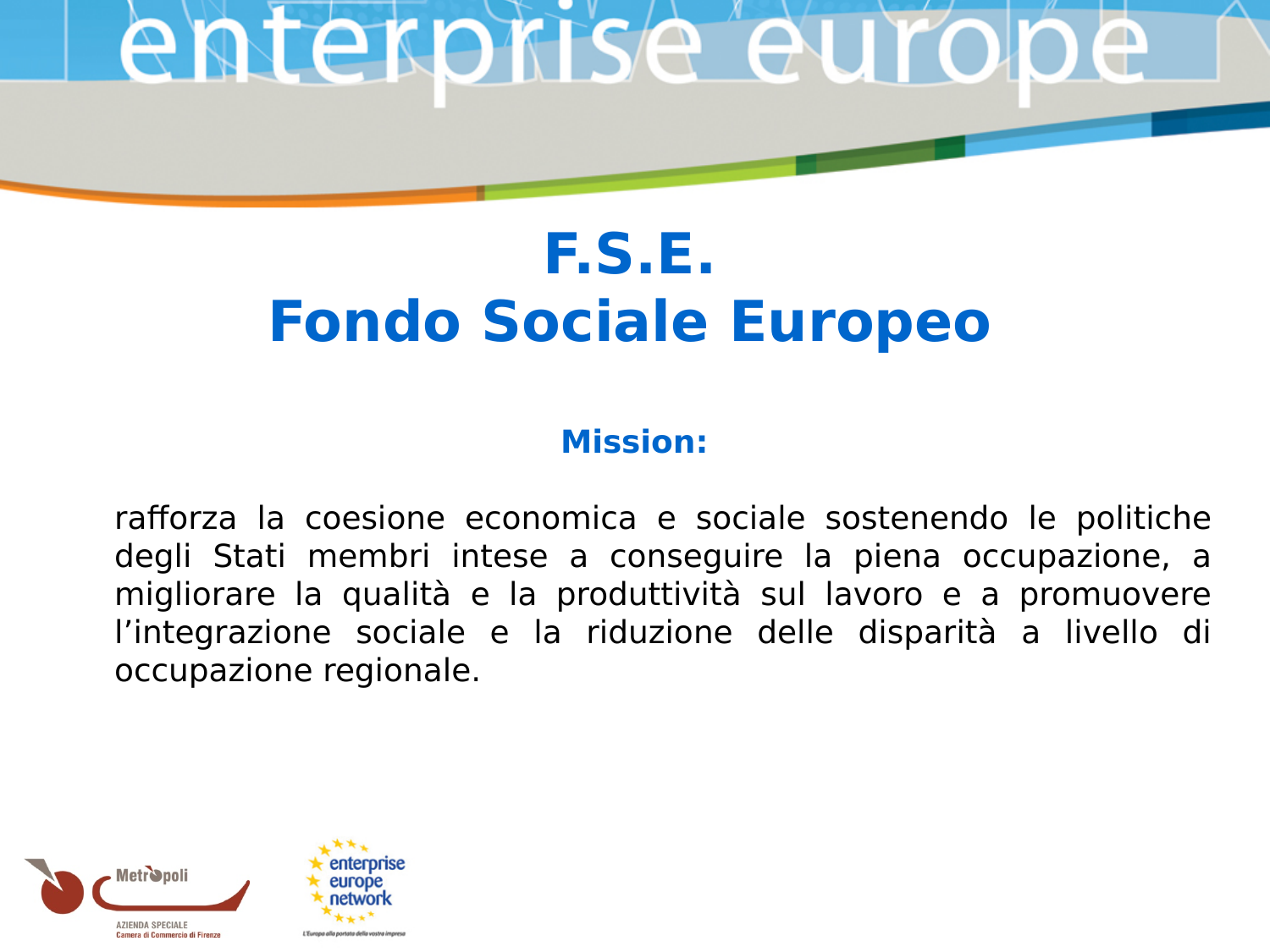

F.S.E.
Fondo Sociale Europeo

Mission:

	rafforza la coesione economica e sociale sostenendo le politiche degli Stati membri intese a conseguire la piena occupazione, a migliorare la qualità e la produttività sul lavoro e a promuovere l’integrazione sociale e la riduzione delle disparità a livello di occupazione regionale.